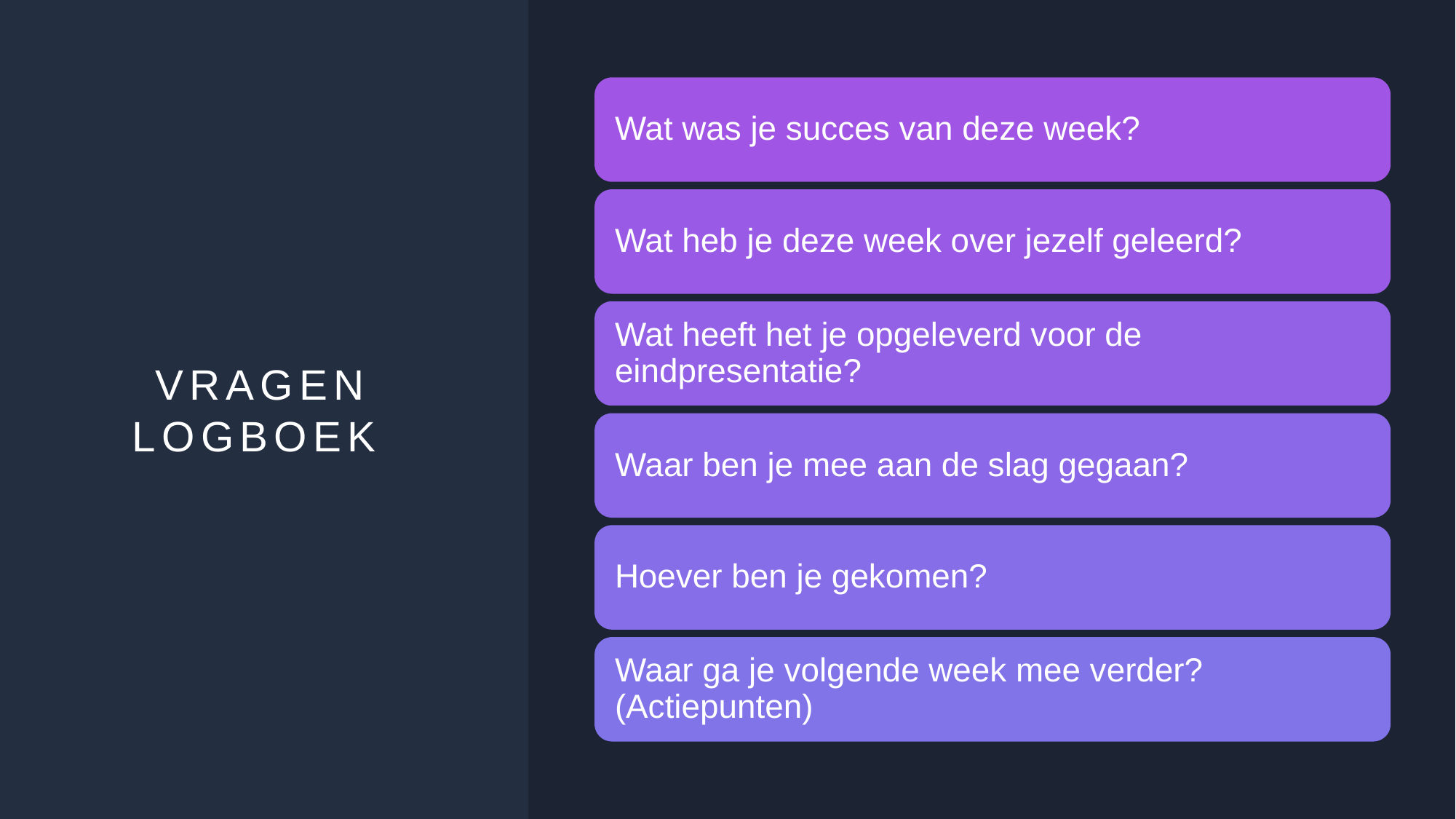

Wat was je succes van deze week?
Wat heb je deze week over jezelf geleerd?
Wat heeft het je opgeleverd voor de eindpresentatie?
Waar ben je mee aan de slag gegaan?
Hoever ben je gekomen?
Waar ga je volgende week mee verder? (Actiepunten)
# Vragen Logboek